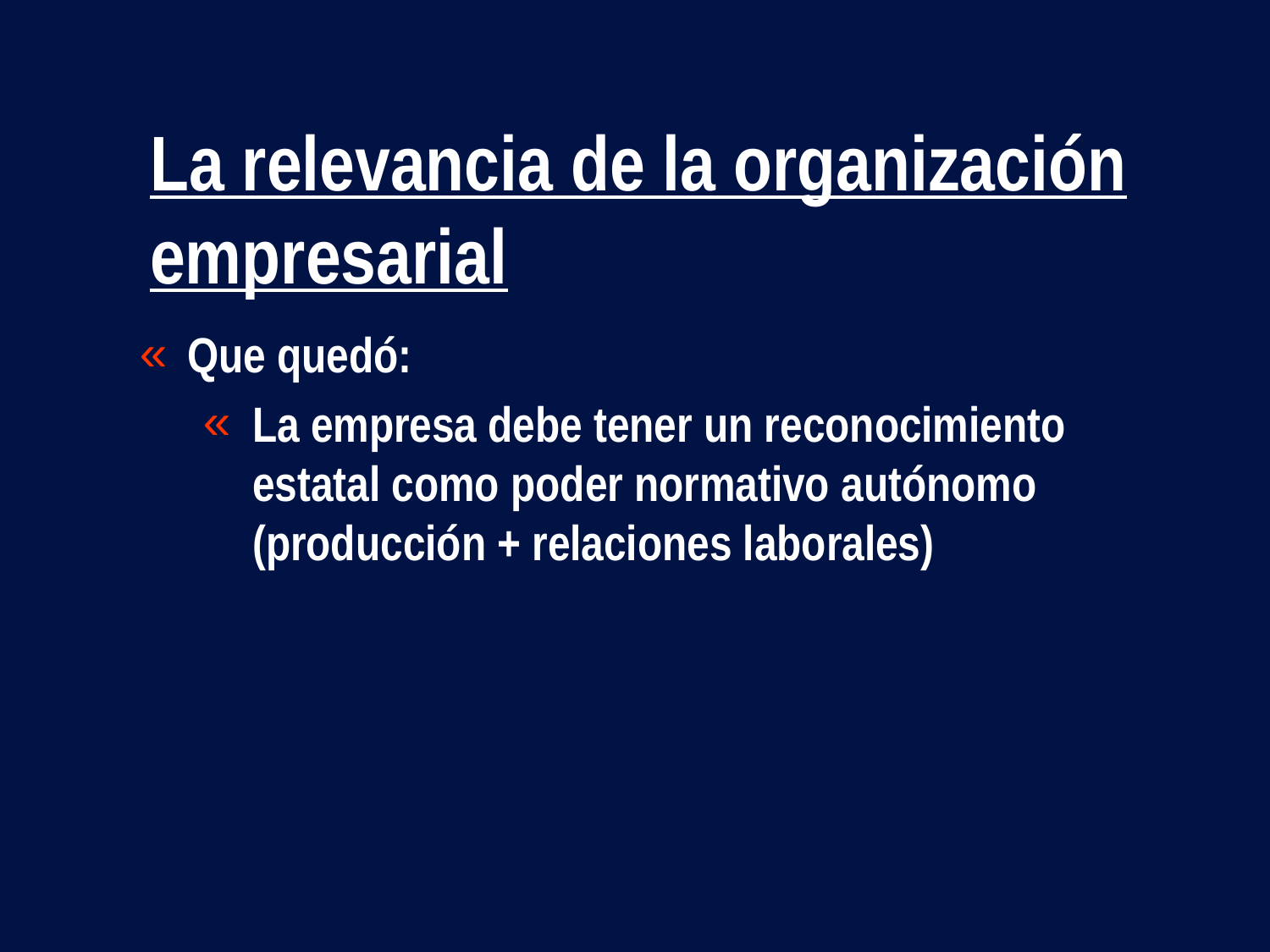

# La relevancia de la organización empresarial
Que quedó:
La empresa debe tener un reconocimiento estatal como poder normativo autónomo (producción + relaciones laborales)